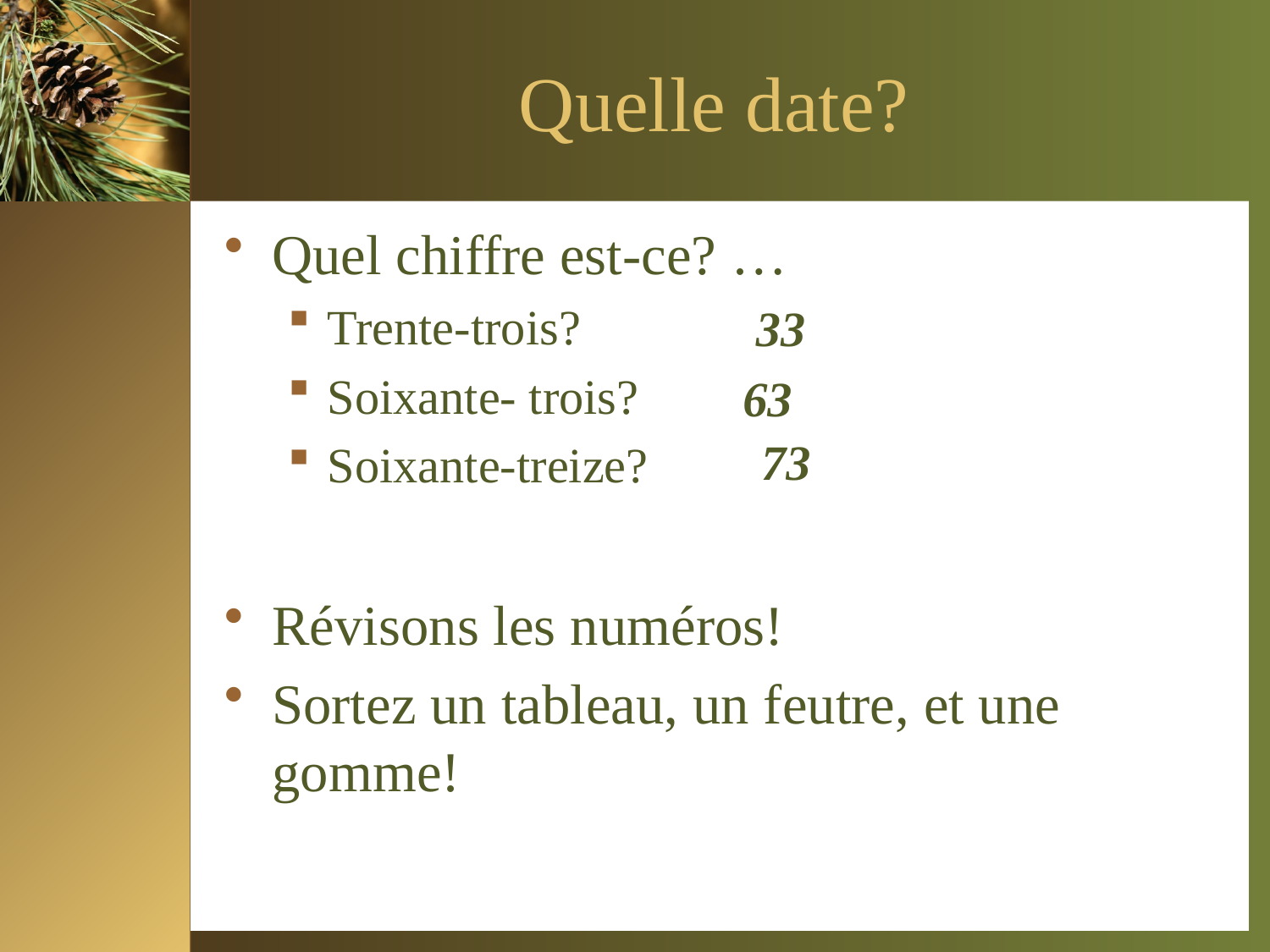

# Quelle date?
Quel chiffre est-ce? …
Trente-trois?
Soixante- trois?
Soixante-treize?

Révisons les numéros!
Sortez un tableau, un feutre, et une gomme!
33
63
73